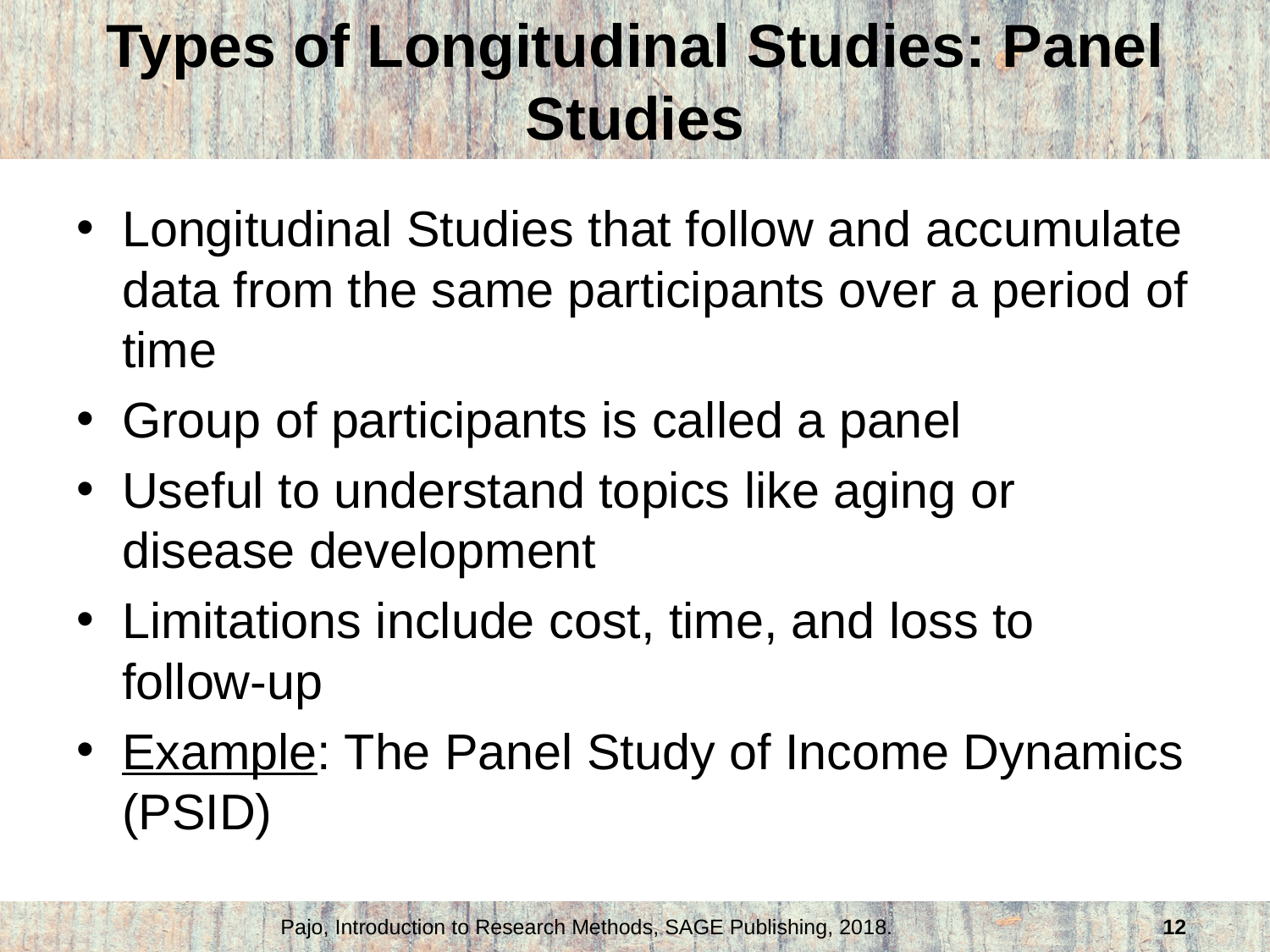

# Types of Longitudinal Studies: Panel Studies
Longitudinal Studies that follow and accumulate data from the same participants over a period of time
Group of participants is called a panel
Useful to understand topics like aging or disease development
Limitations include cost, time, and loss to follow-up
Example: The Panel Study of Income Dynamics (PSID)
Pajo, Introduction to Research Methods, SAGE Publishing, 2018.
12